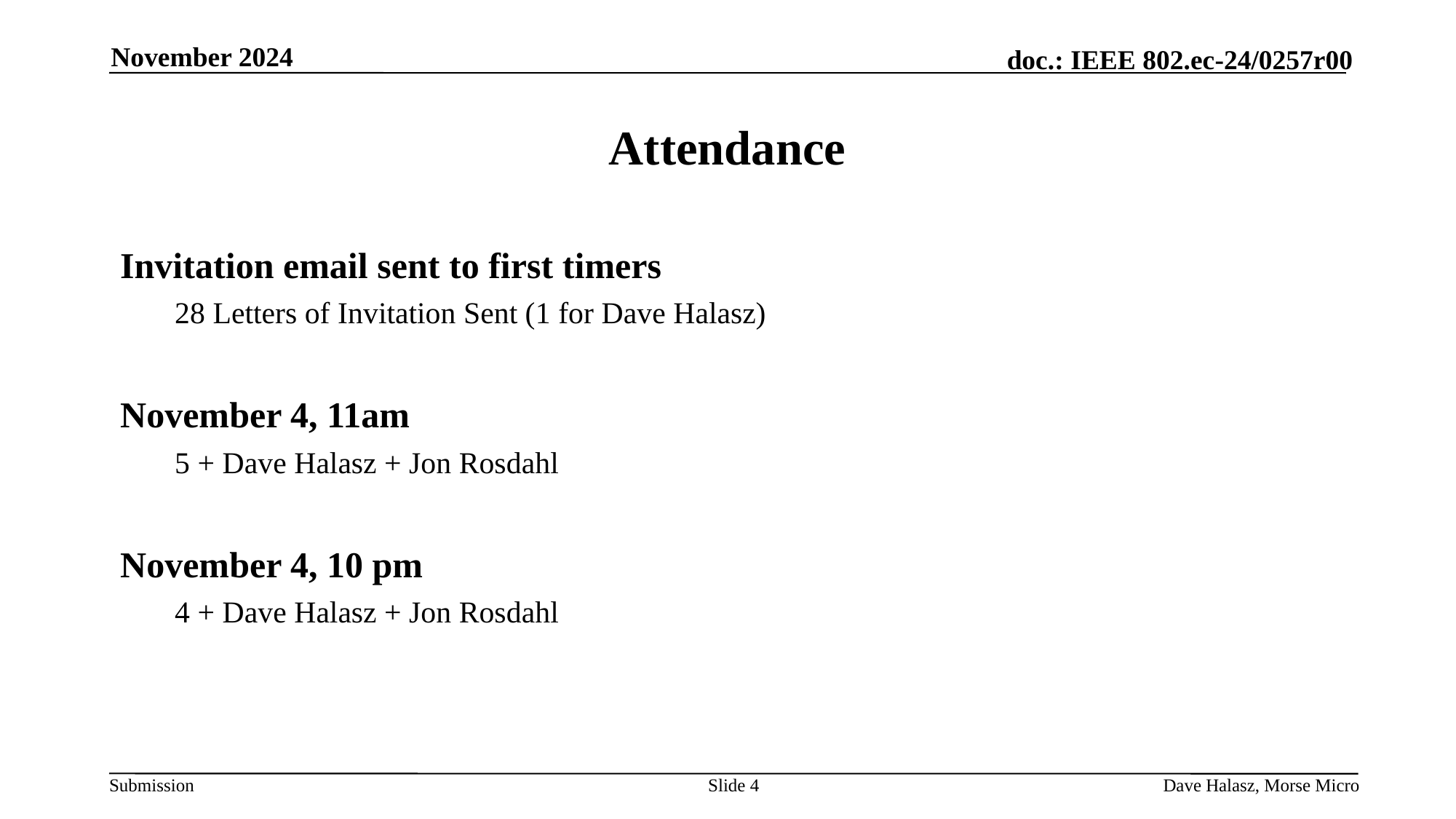

November 2024
# Attendance
Invitation email sent to first timers
28 Letters of Invitation Sent (1 for Dave Halasz)

November 4, 11am
5 + Dave Halasz + Jon Rosdahl

November 4, 10 pm
4 + Dave Halasz + Jon Rosdahl
Slide 4
Dave Halasz, Morse Micro